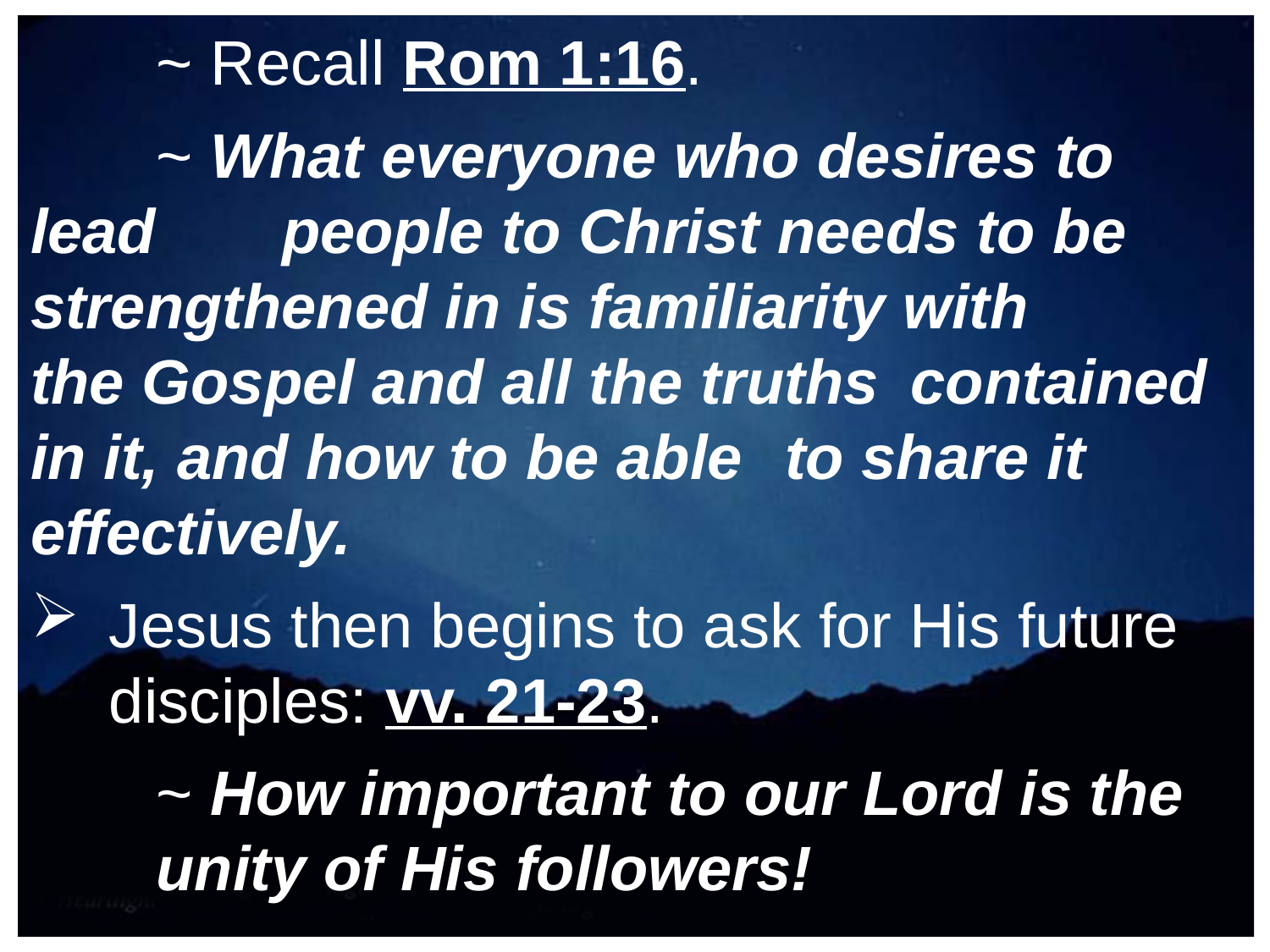

~ Recall Rom 1:16.
		~ What everyone who desires to lead 					people to Christ needs to be 							strengthened in is familiarity with 					the Gospel and all the truths 							contained in it, and how to be able 					to share it effectively.
Jesus then begins to ask for His future disciples: vv. 21-23.
		~ How important to our Lord is the 						unity of His followers!